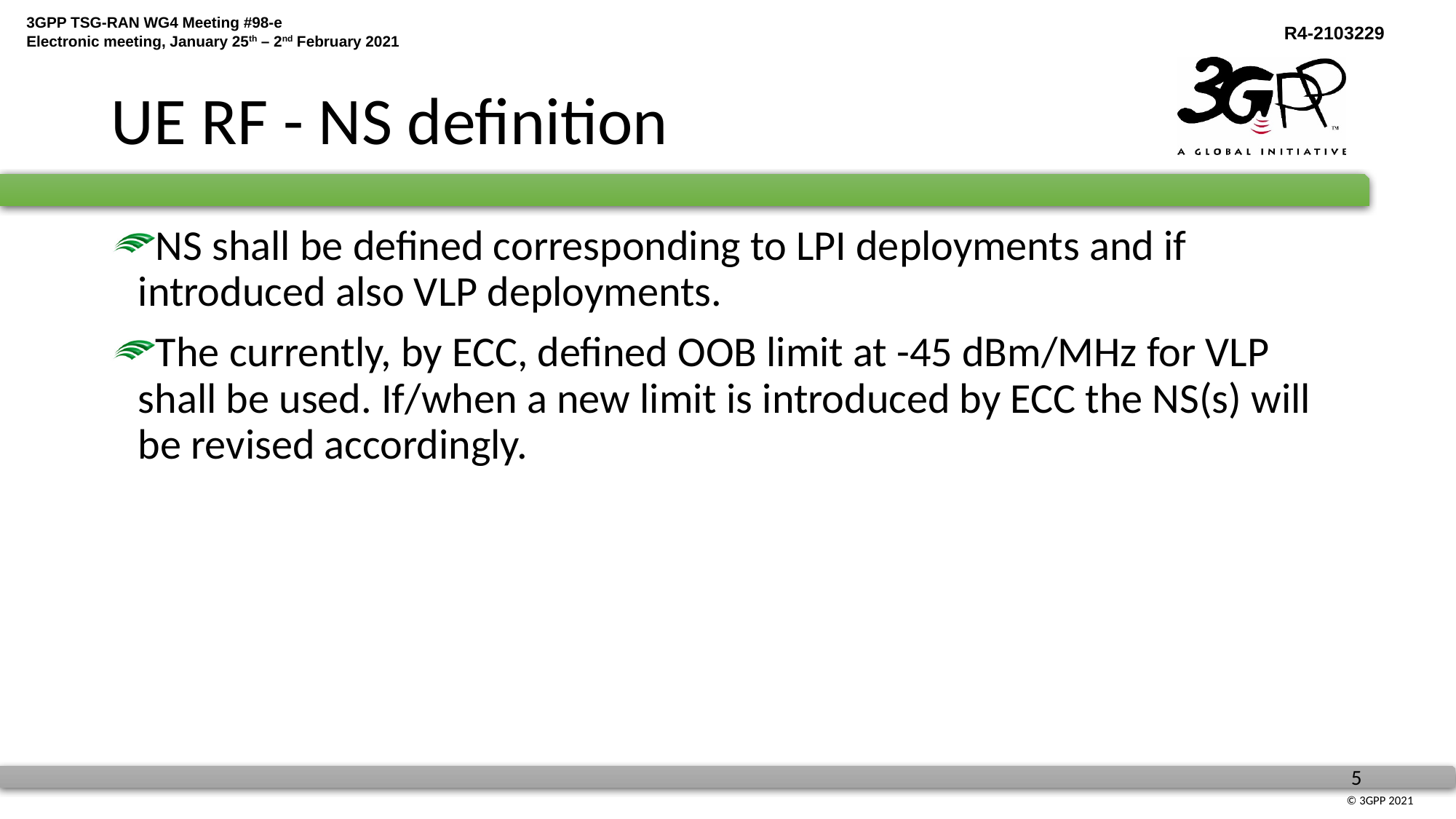

# UE RF - NS definition
NS shall be defined corresponding to LPI deployments and if introduced also VLP deployments.
The currently, by ECC, defined OOB limit at -45 dBm/MHz for VLP shall be used. If/when a new limit is introduced by ECC the NS(s) will be revised accordingly.